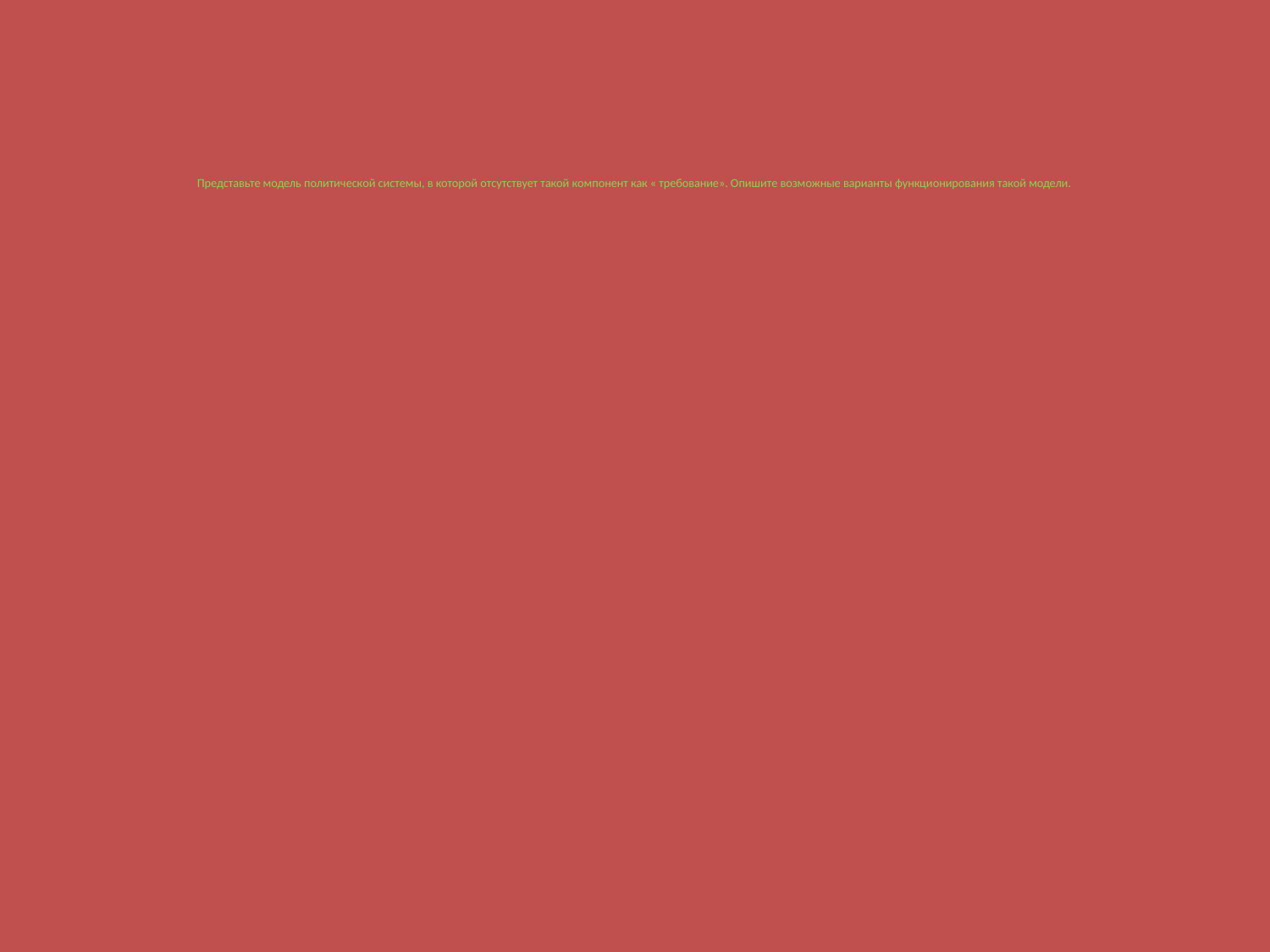

# Представьте модель политической системы, в которой отсутствует такой компонент как « требование». Опишите возможные варианты функционирования такой модели.